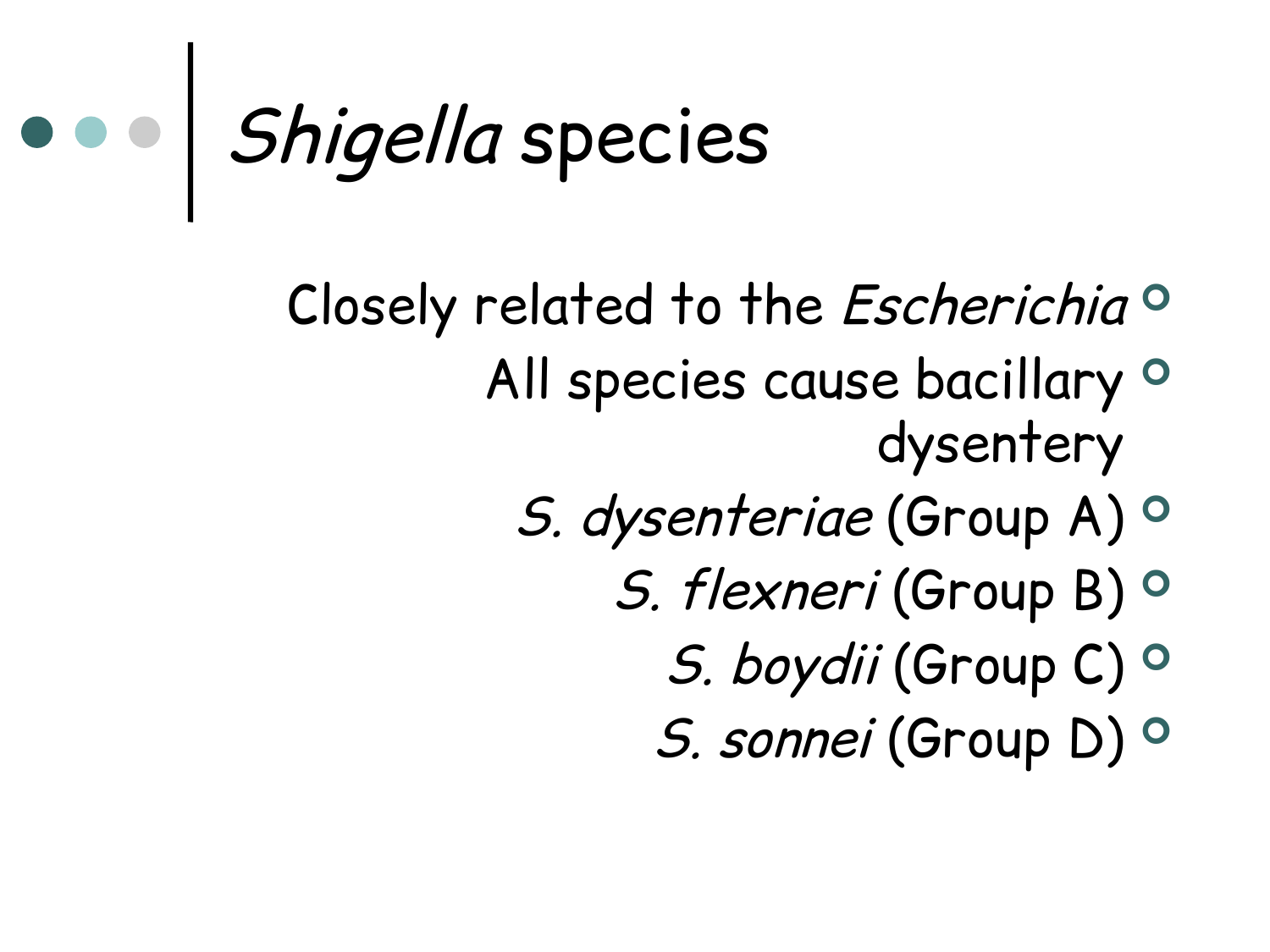

# Shigella species
Closely related to the Escherichia
All species cause bacillary dysentery
S. dysenteriae (Group A)
S. flexneri (Group B)
S. boydii (Group C)
S. sonnei (Group D)